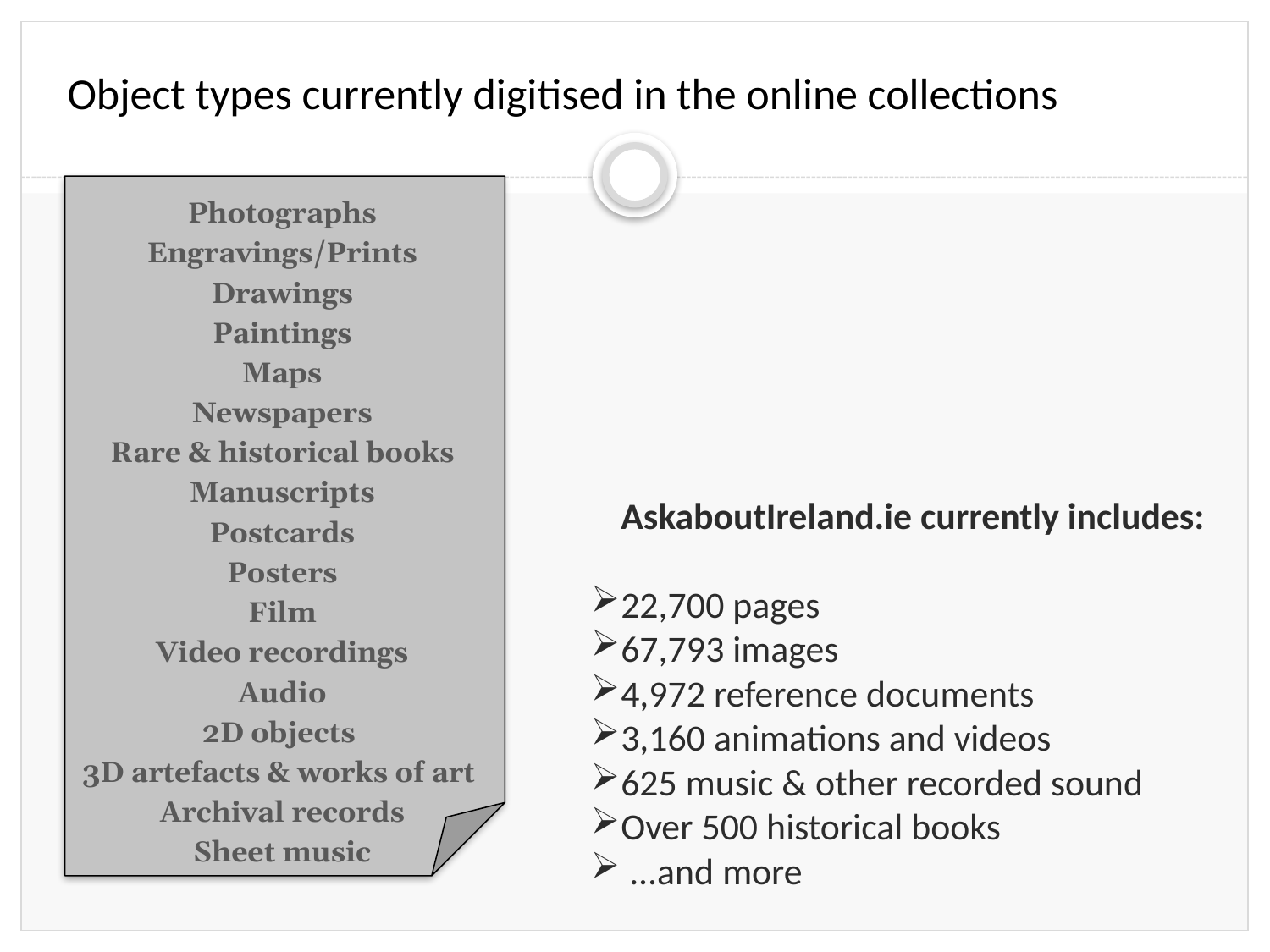

# Object types currently digitised in the online collections

Photographs
Engravings/Prints
Drawings
Paintings
Maps
Newspapers
Rare & historical books
Manuscripts
Postcards
Posters
Film
Video recordings
Audio
2D objects
3D artefacts & works of art
Archival records
Sheet music

AskaboutIreland.ie currently includes:

22,700 pages
67,793 images
4,972 reference documents
3,160 animations and videos
625 music & other recorded sound
Over 500 historical books
 ...and more